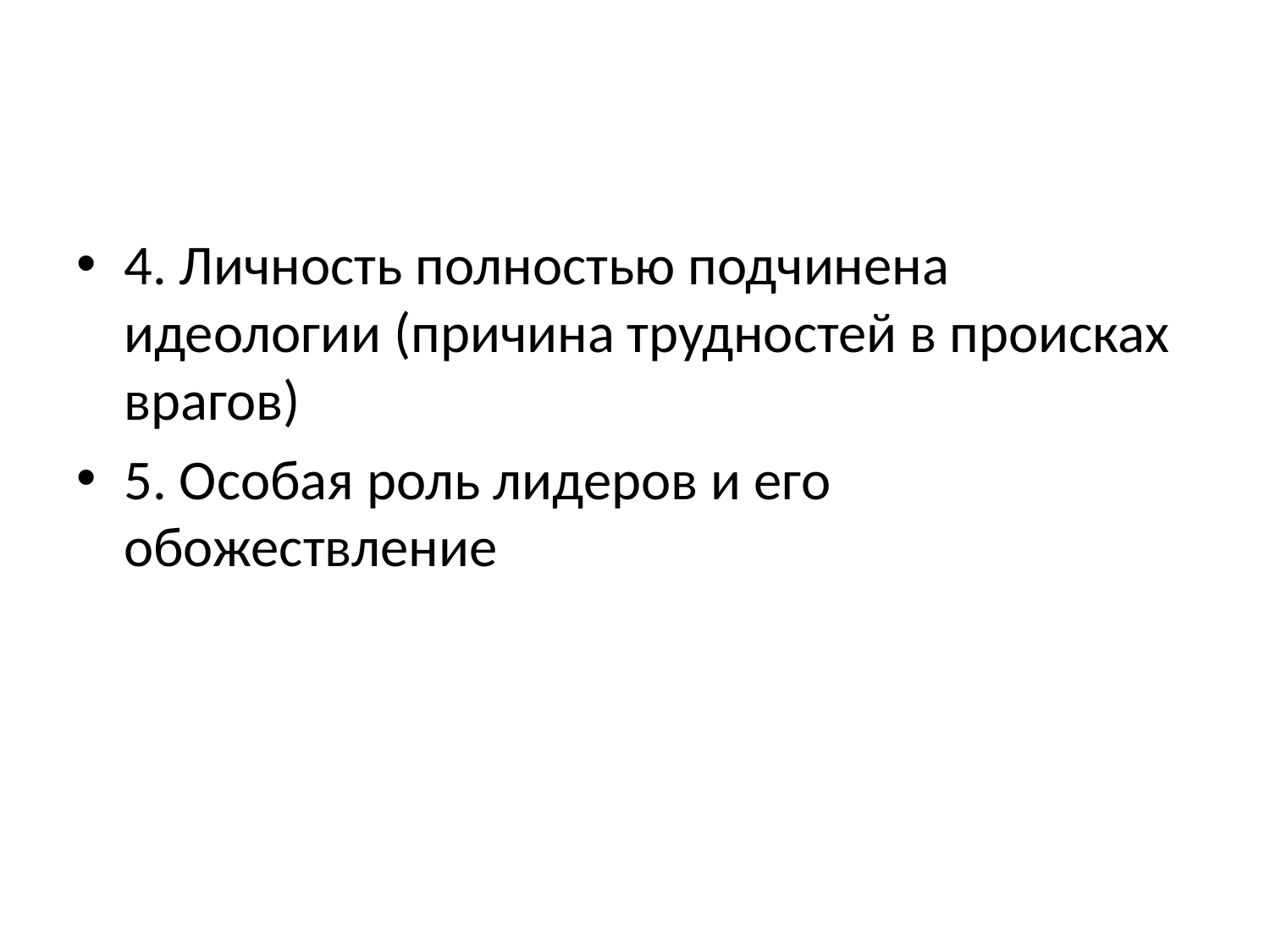

#
4. Личность полностью подчинена идеологии (причина трудностей в происках врагов)
5. Особая роль лидеров и его обожествление